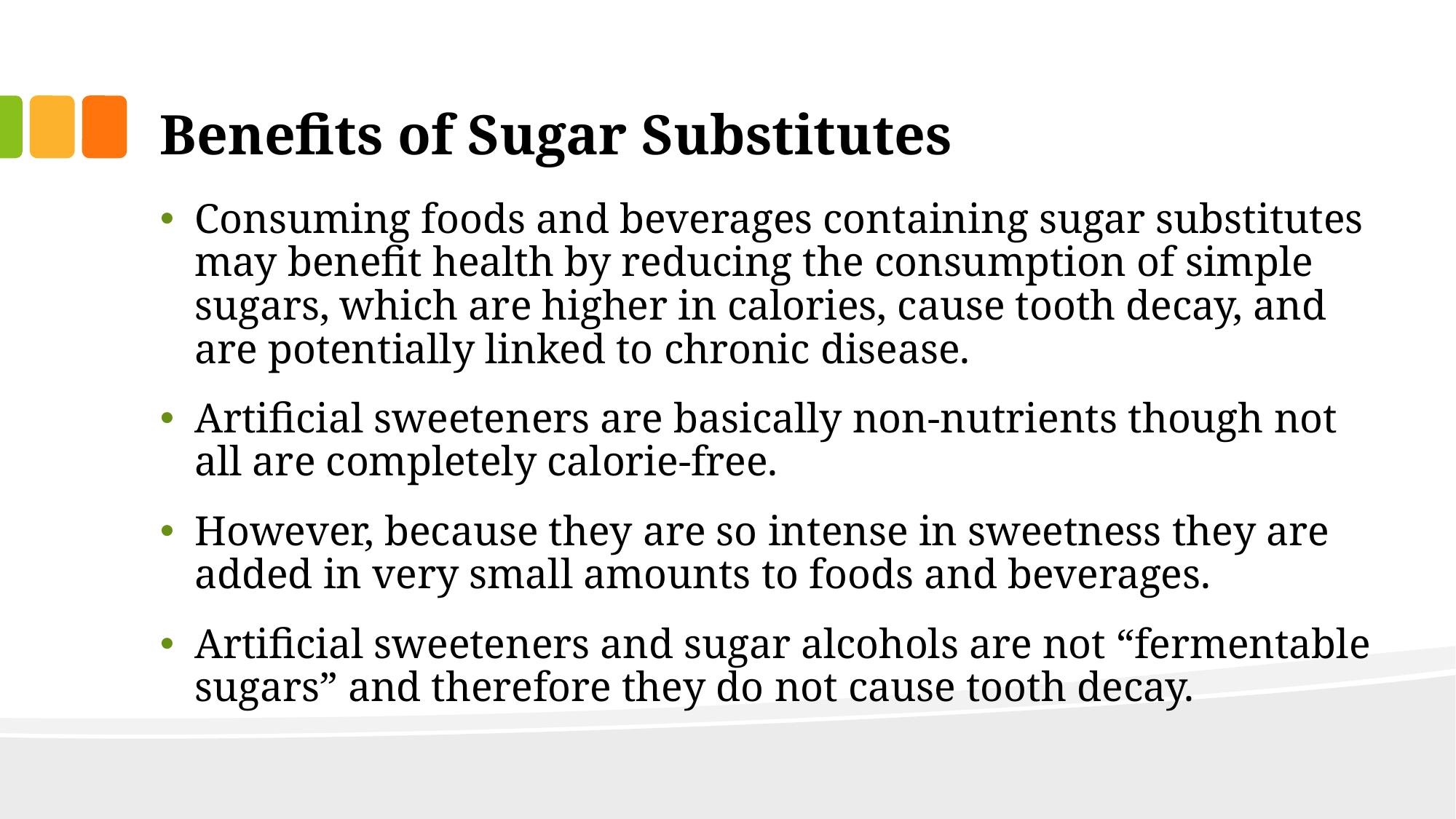

# Benefits of Sugar Substitutes
Consuming foods and beverages containing sugar substitutes may benefit health by reducing the consumption of simple sugars, which are higher in calories, cause tooth decay, and are potentially linked to chronic disease.
Artificial sweeteners are basically non-nutrients though not all are completely calorie-free.
However, because they are so intense in sweetness they are added in very small amounts to foods and beverages.
Artificial sweeteners and sugar alcohols are not “fermentable sugars” and therefore they do not cause tooth decay.